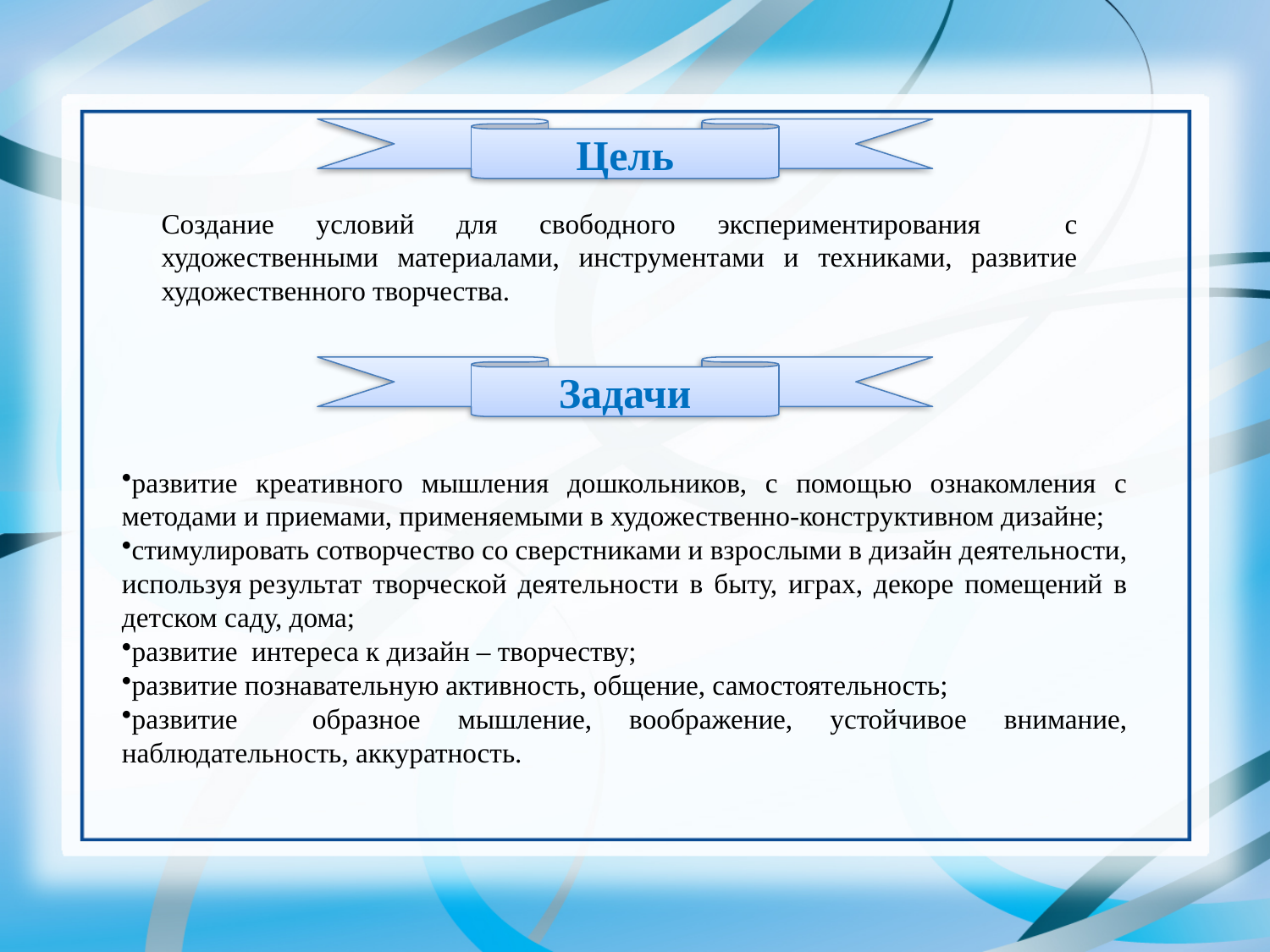

Цель
Создание условий для свободного экспериментирования  с художественными материалами, инструментами и техниками, развитие художественного творчества.
Задачи
развитие креативного мышления дошкольников, с помощью ознакомления с методами и приемами, применяемыми в художественно-конструктивном дизайне;
стимулировать сотворчество со сверстниками и взрослыми в дизайн деятельности, используя результат творческой деятельности в быту, играх, декоре помещений в детском саду, дома;
развитие  интереса к дизайн – творчеству;
развитие познавательную активность, общение, самостоятельность;
развитие  образное мышление, воображение, устойчивое внимание, наблюдательность, аккуратность.